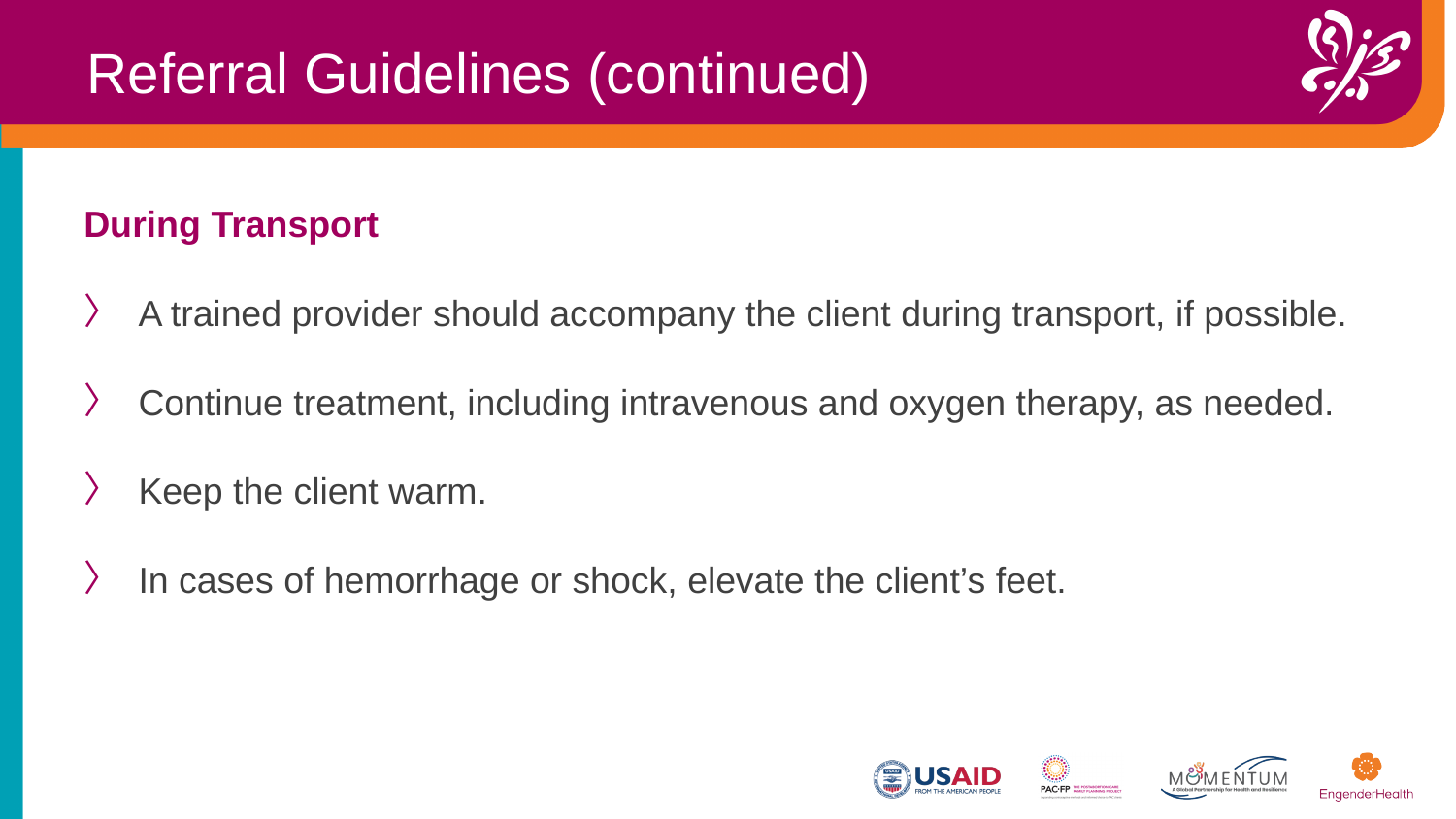

Referral Guidelines (continued)
During Transport
A trained provider should accompany the client during transport, if possible.
Continue treatment, including intravenous and oxygen therapy, as needed.
Keep the client warm.
In cases of hemorrhage or shock, elevate the client’s feet.